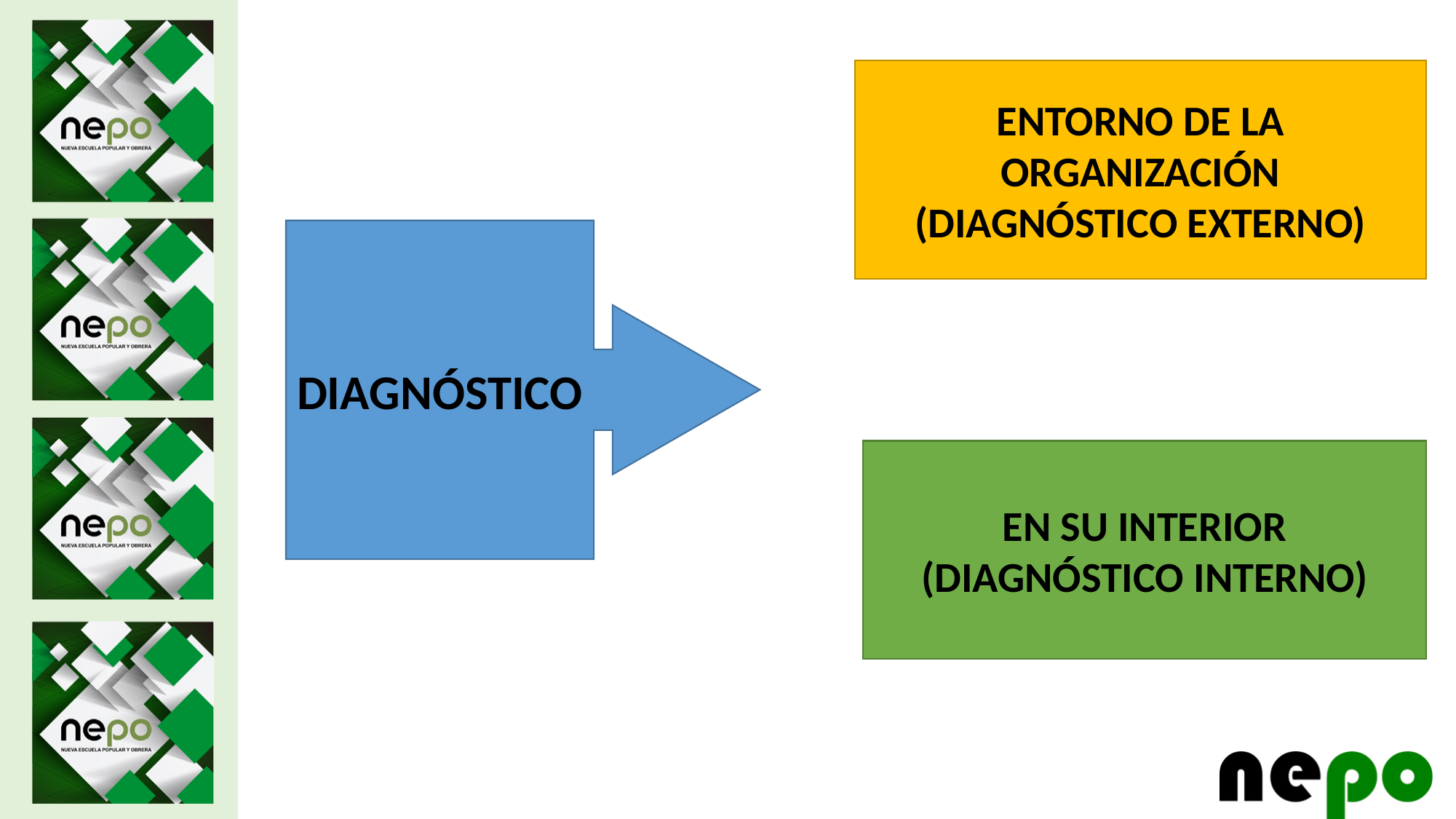

ENTORNO DE LA ORGANIZACIÓN
(DIAGNÓSTICO EXTERNO)
DIAGNÓSTICO
EN SU INTERIOR
(DIAGNÓSTICO INTERNO)